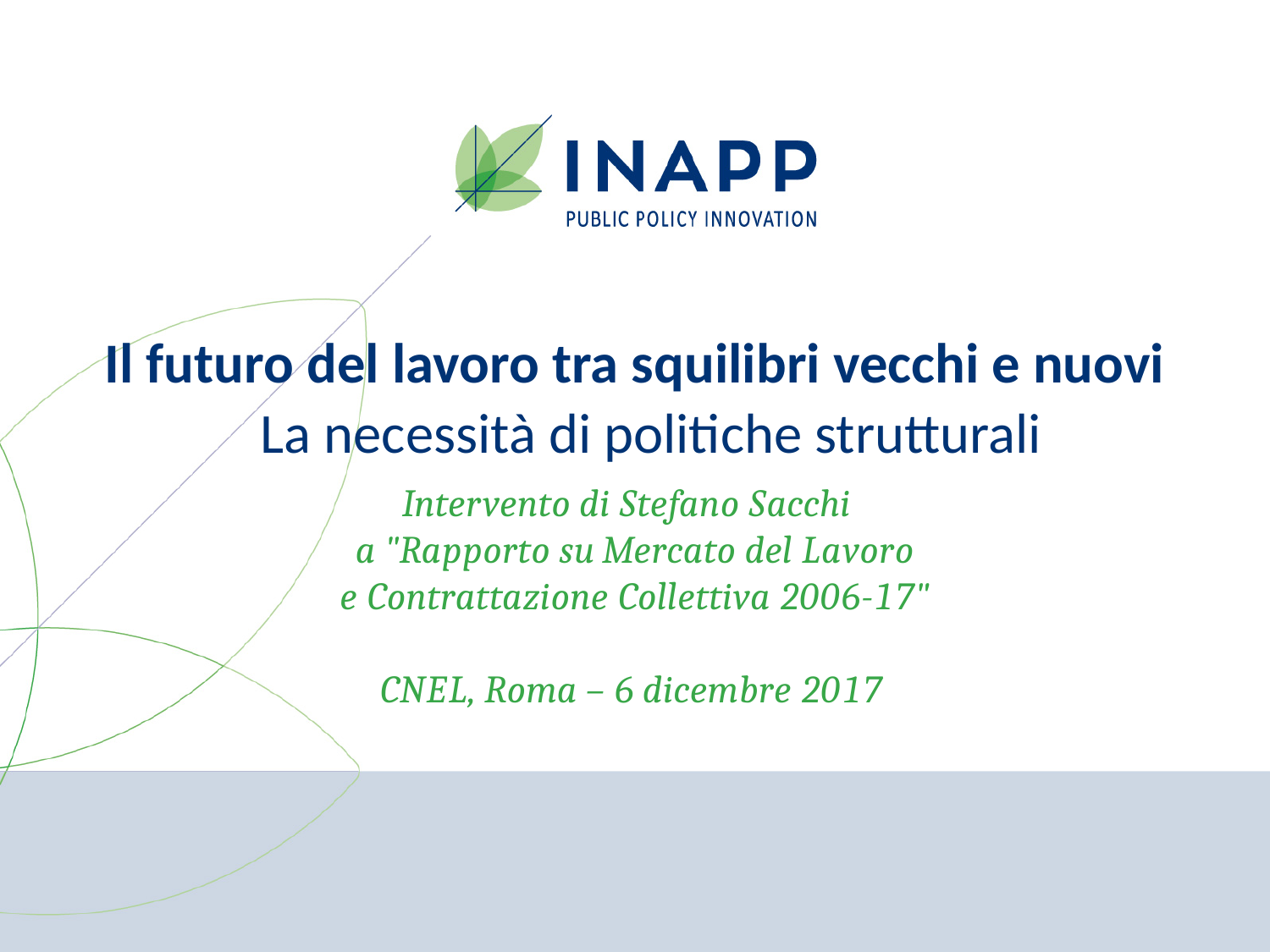

Il futuro del lavoro tra squilibri vecchi e nuovi
La necessità di politiche strutturali
Intervento di Stefano Sacchi
a "Rapporto su Mercato del Lavoro
e Contrattazione Collettiva 2006-17"

CNEL, Roma – 6 dicembre 2017